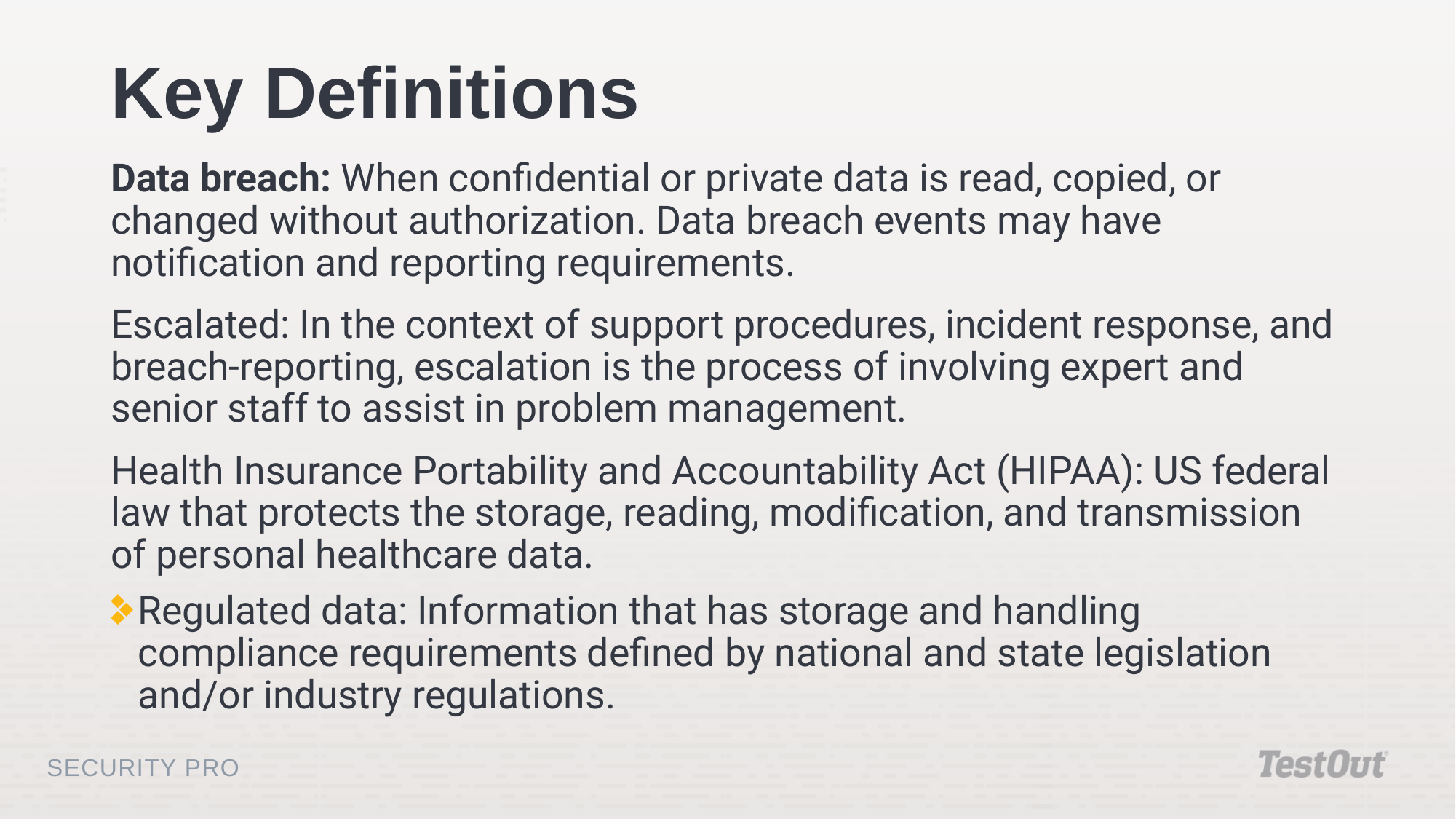

# Key Definitions
Data breach: When confidential or private data is read, copied, or changed without authorization. Data breach events may have notification and reporting requirements.
Escalated: In the context of support procedures, incident response, and breach-reporting, escalation is the process of involving expert and senior staff to assist in problem management.
Health Insurance Portability and Accountability Act (HIPAA): US federal law that protects the storage, reading, modification, and transmission of personal healthcare data.
Regulated data: Information that has storage and handling compliance requirements defined by national and state legislation and/or industry regulations.
Security Pro